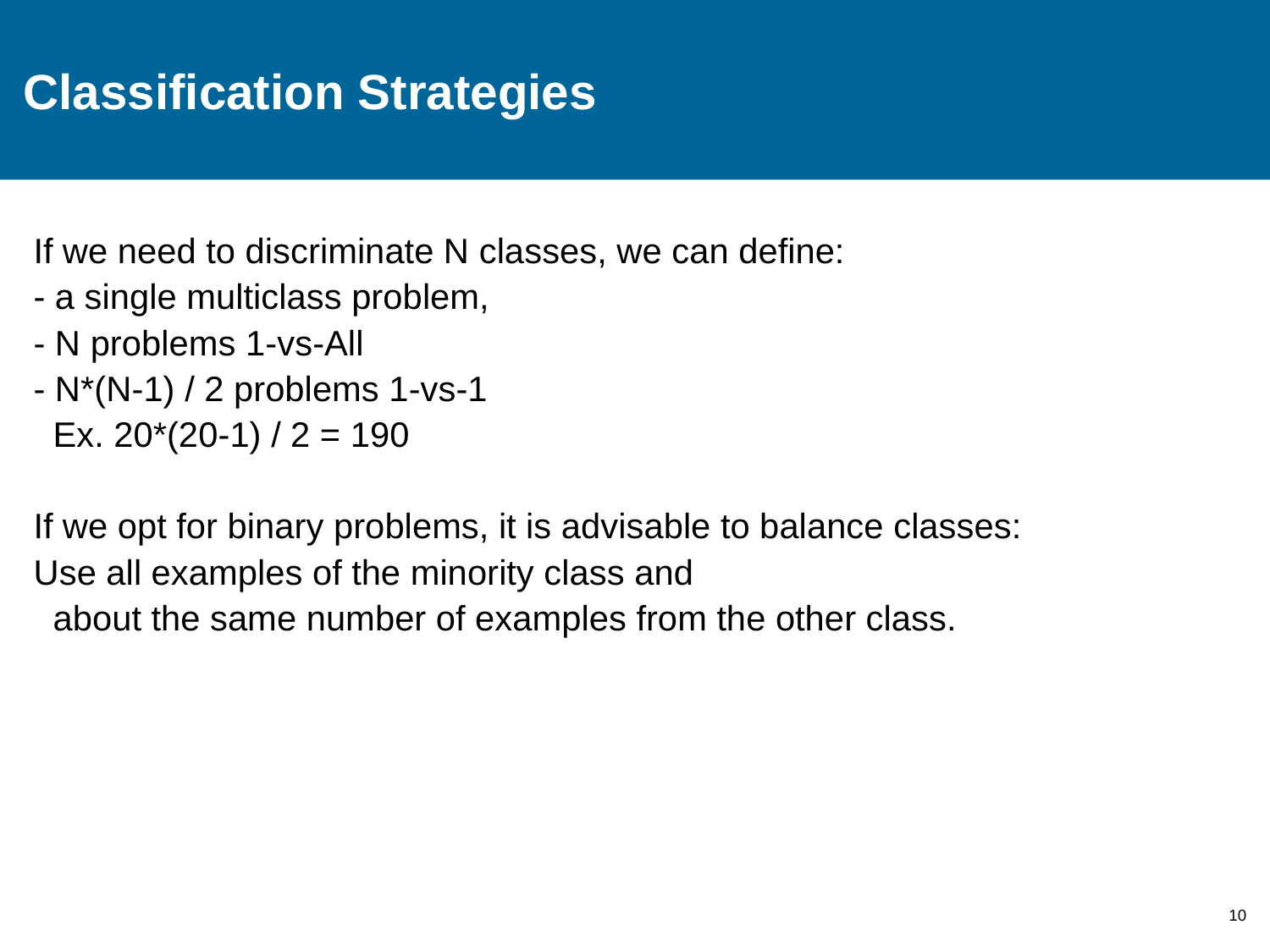

# Classification Strategies
If we need to discriminate N classes, we can define:
- a single multiclass problem,
- N problems 1-vs-All
- N*(N-1) / 2 problems 1-vs-1
  Ex. 20*(20-1) / 2 = 190

If we opt for binary problems, it is advisable to balance classes:
Use all examples of the minority class and
  about the same number of examples from the other class.
10